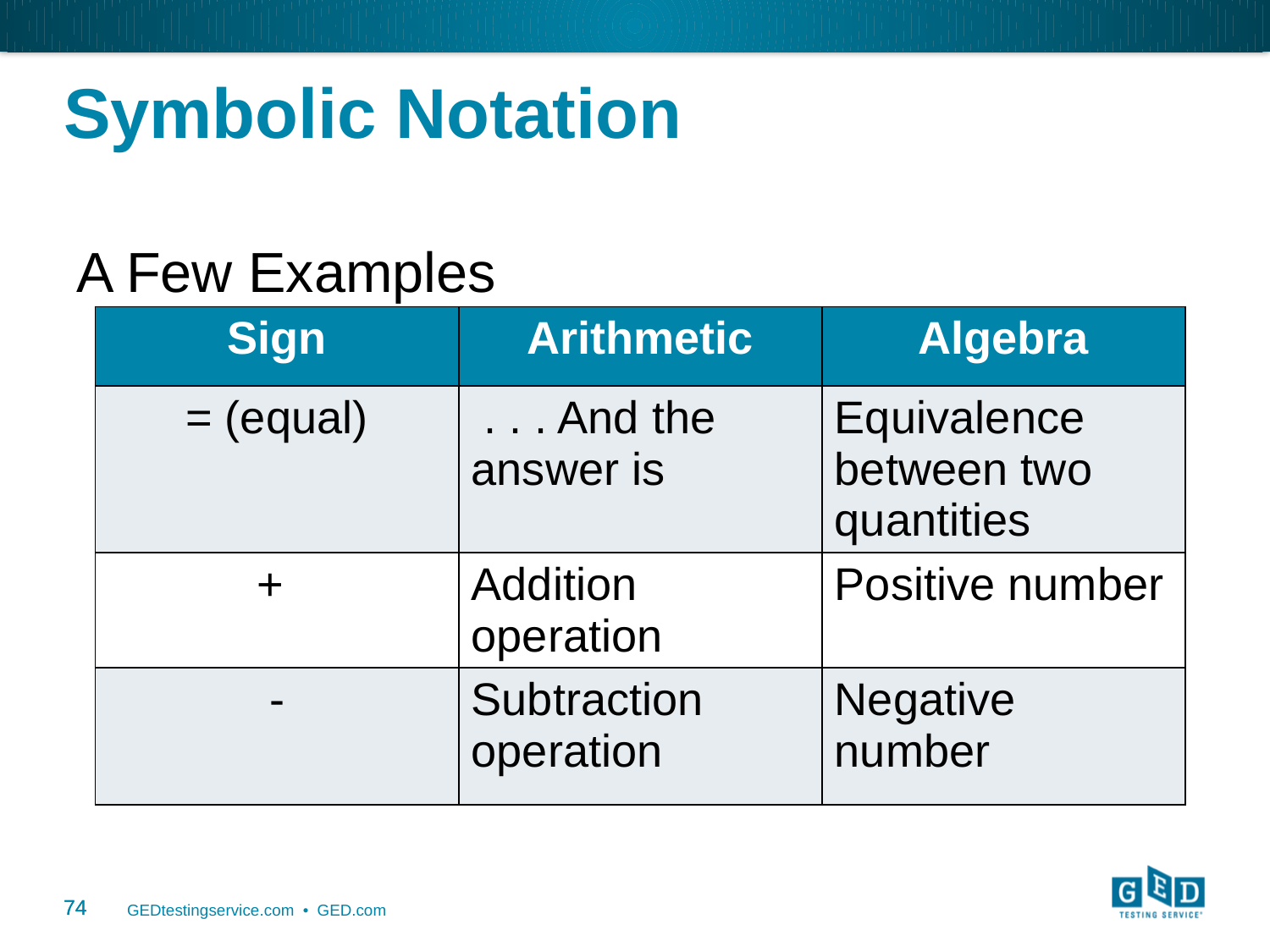

74
# Symbolic Notation
A Few Examples

| Sign | Arithmetic | Algebra |
| --- | --- | --- |
| = (equal) | . . . And the answer is | Equivalence between two quantities |
| + | Addition operation | Positive number |
| - | Subtraction operation | Negative number |
74